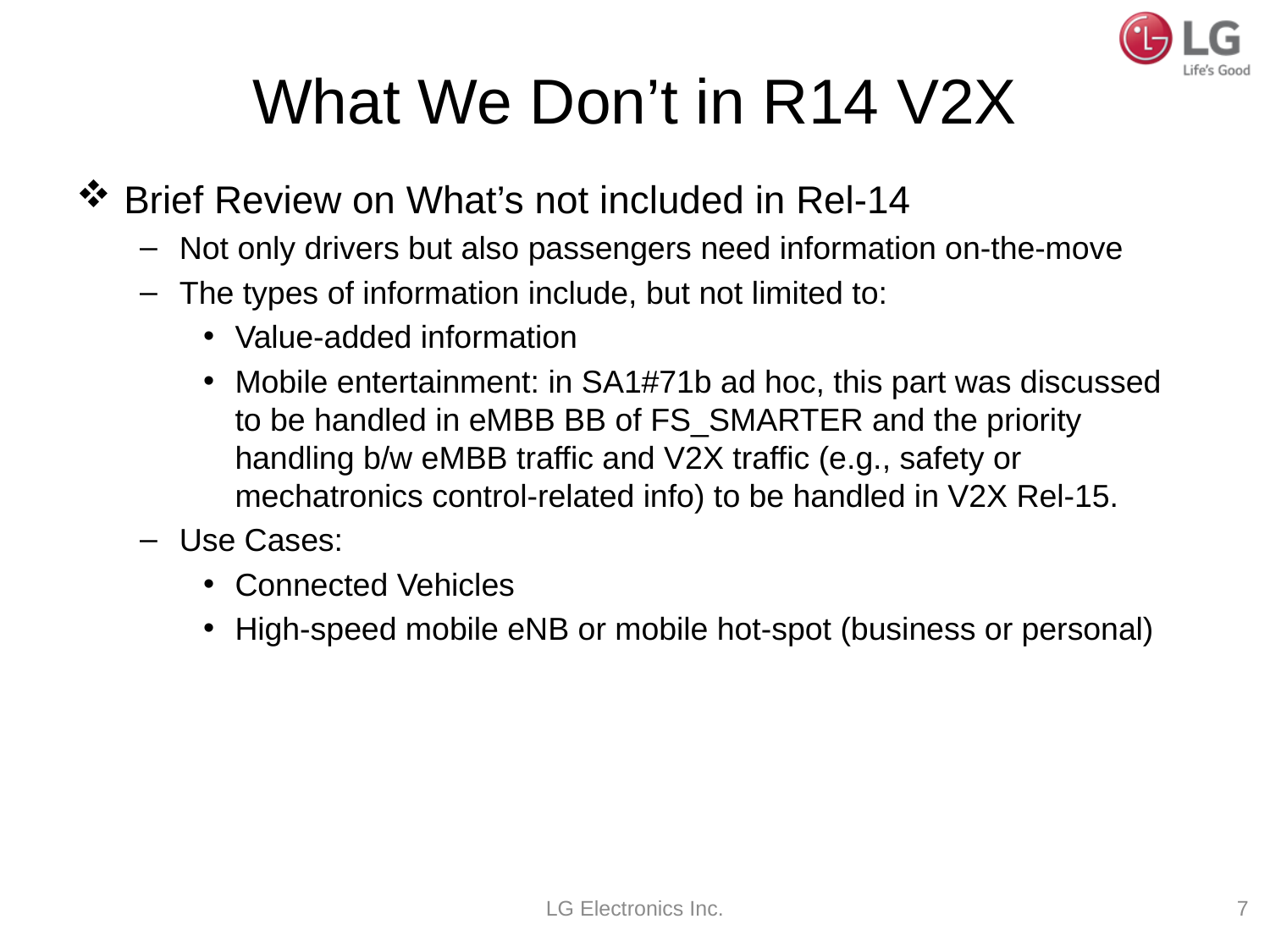

# What We Don’t in R14 V2X
Brief Review on What’s not included in Rel-14
Not only drivers but also passengers need information on-the-move
The types of information include, but not limited to:
Value-added information
Mobile entertainment: in SA1#71b ad hoc, this part was discussed to be handled in eMBB BB of FS_SMARTER and the priority handling b/w eMBB traffic and V2X traffic (e.g., safety or mechatronics control-related info) to be handled in V2X Rel-15.
Use Cases:
Connected Vehicles
High-speed mobile eNB or mobile hot-spot (business or personal)

LG Electronics Inc.
7